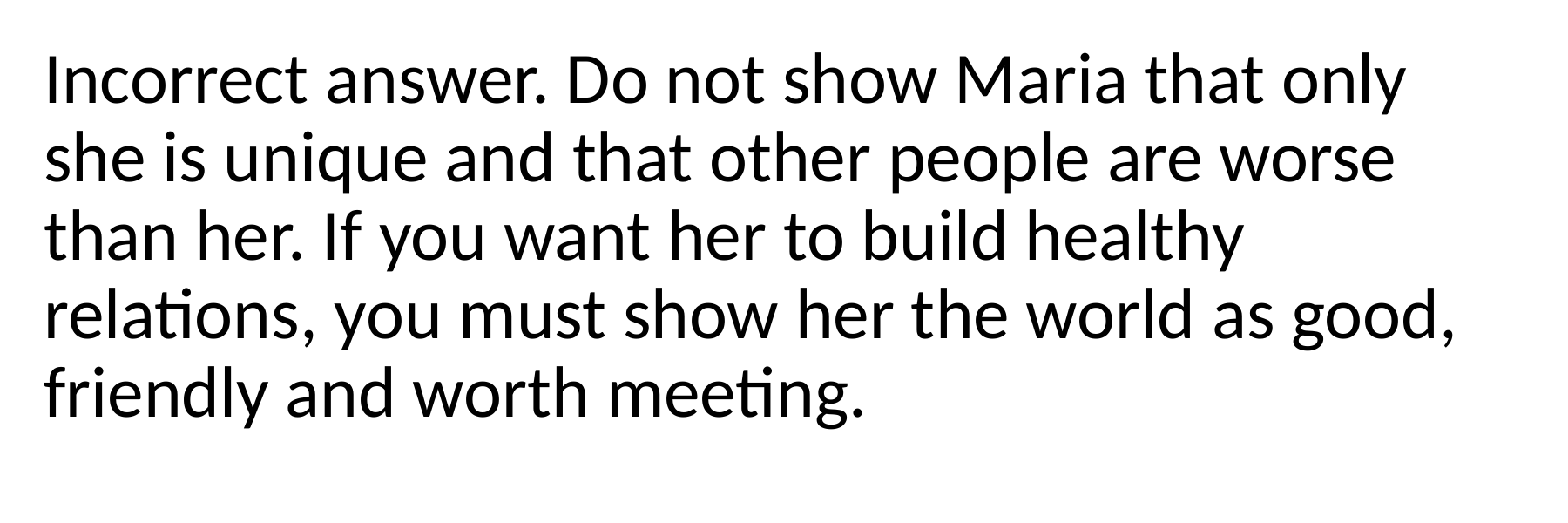

Incorrect answer. Do not show Maria that only she is unique and that other people are worse than her. If you want her to build healthy relations, you must show her the world as good, friendly and worth meeting.